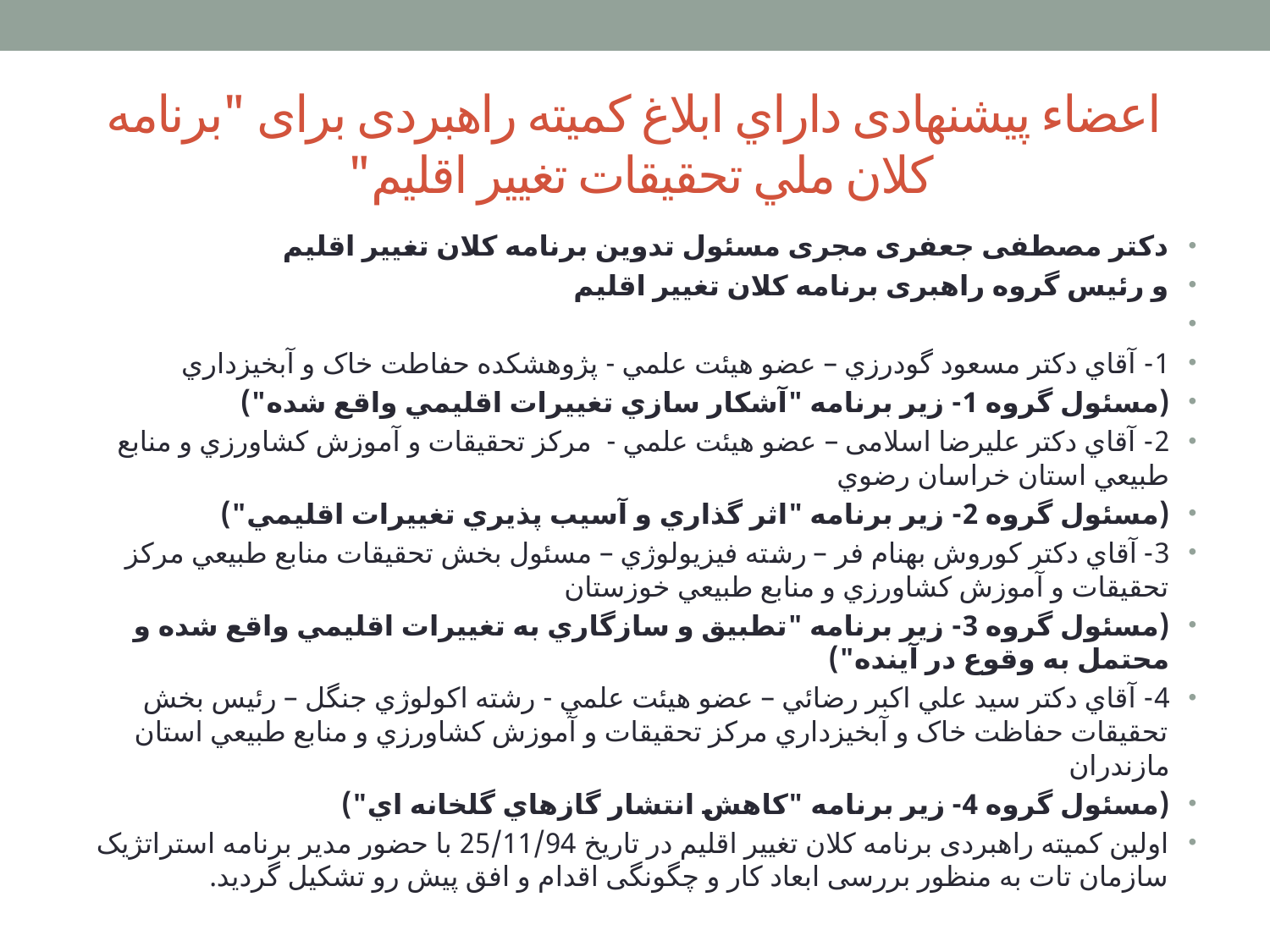

# اعضاء پیشنهادی داراي ابلاغ کمیته راهبردی برای "برنامه کلان ملي تحقیقات تغییر اقلیم"
دکتر مصطفی جعفری مجری مسئول تدوین برنامه کلان تغییر اقلیم
و رئیس گروه راهبری برنامه کلان تغییر اقلیم

1- آقاي دکتر مسعود گودرزي – عضو هيئت علمي - پژوهشکده حفاطت خاک و آبخيزداري
(مسئول گروه 1- زير برنامه "آشکار سازي تغييرات اقليمي واقع شده")
2- آقاي دکتر علیرضا اسلامی – عضو هيئت علمي -  مرکز تحقيقات و آموزش کشاورزي و منابع طبيعي استان خراسان رضوي
(مسئول گروه 2- زير برنامه "اثر گذاري و آسيب پذيري تغييرات اقليمي")
3- آقاي دکتر کوروش بهنام فر – رشته فيزيولوژي – مسئول بخش تحقيقات منابع طبيعي مرکز تحقيقات و آموزش کشاورزي و منابع طبيعي خوزستان
(مسئول گروه 3- زير برنامه "تطبيق و سازگاري به تغييرات اقليمي واقع شده و محتمل به وقوع در آينده")
4- آقاي دکتر سيد علي اکبر رضائي – عضو هيئت علمي - رشته اکولوژي جنگل – رئيس بخش تحقيقات حفاظت خاک و آبخيزداري مرکز تحقيقات و آموزش کشاورزي و منابع طبيعي استان مازندران
(مسئول گروه 4- زير برنامه "کاهش انتشار گازهاي گلخانه اي")
اولین کمیته راهبردی برنامه کلان تغییر اقلیم در تاریخ 25/11/94 با حضور مدیر برنامه استراتژیک سازمان تات به منظور بررسی ابعاد کار و چگونگی اقدام و افق پیش رو تشکیل گردید.